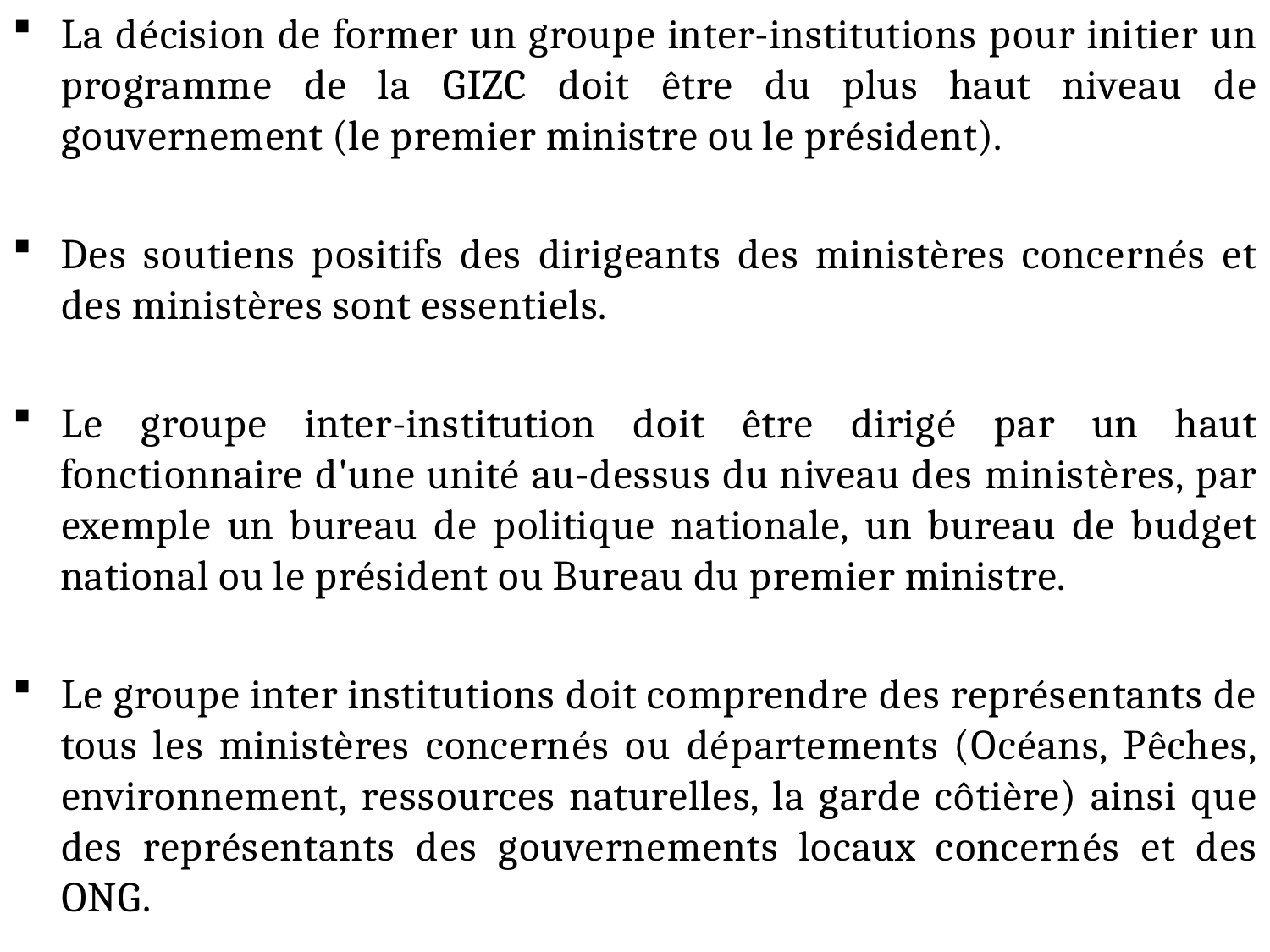

La décision de former un groupe inter-institutions pour initier un programme de la GIZC doit être du plus haut niveau de gouvernement (le premier ministre ou le président).

Des soutiens positifs des dirigeants des ministères concernés et des ministères sont essentiels.

Le groupe inter-institution doit être dirigé par un haut fonctionnaire d'une unité au-dessus du niveau des ministères, par exemple un bureau de politique nationale, un bureau de budget national ou le président ou Bureau du premier ministre.

Le groupe inter institutions doit comprendre des représentants de tous les ministères concernés ou départements (Océans, Pêches, environnement, ressources naturelles, la garde côtière) ainsi que des représentants des gouvernements locaux concernés et des ONG.